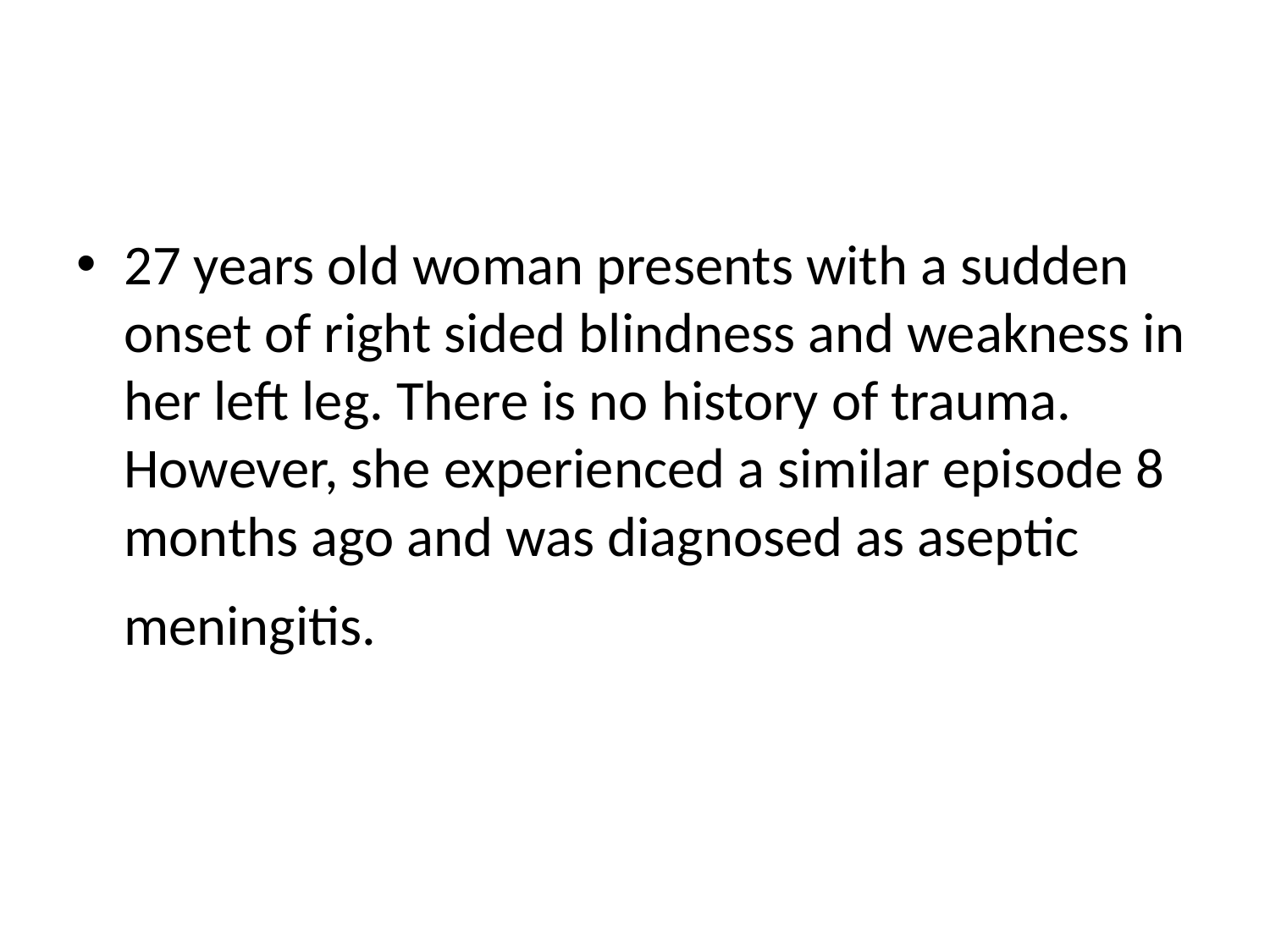

#
27 years old woman presents with a sudden onset of right sided blindness and weakness in her left leg. There is no history of trauma. However, she experienced a similar episode 8 months ago and was diagnosed as aseptic meningitis.